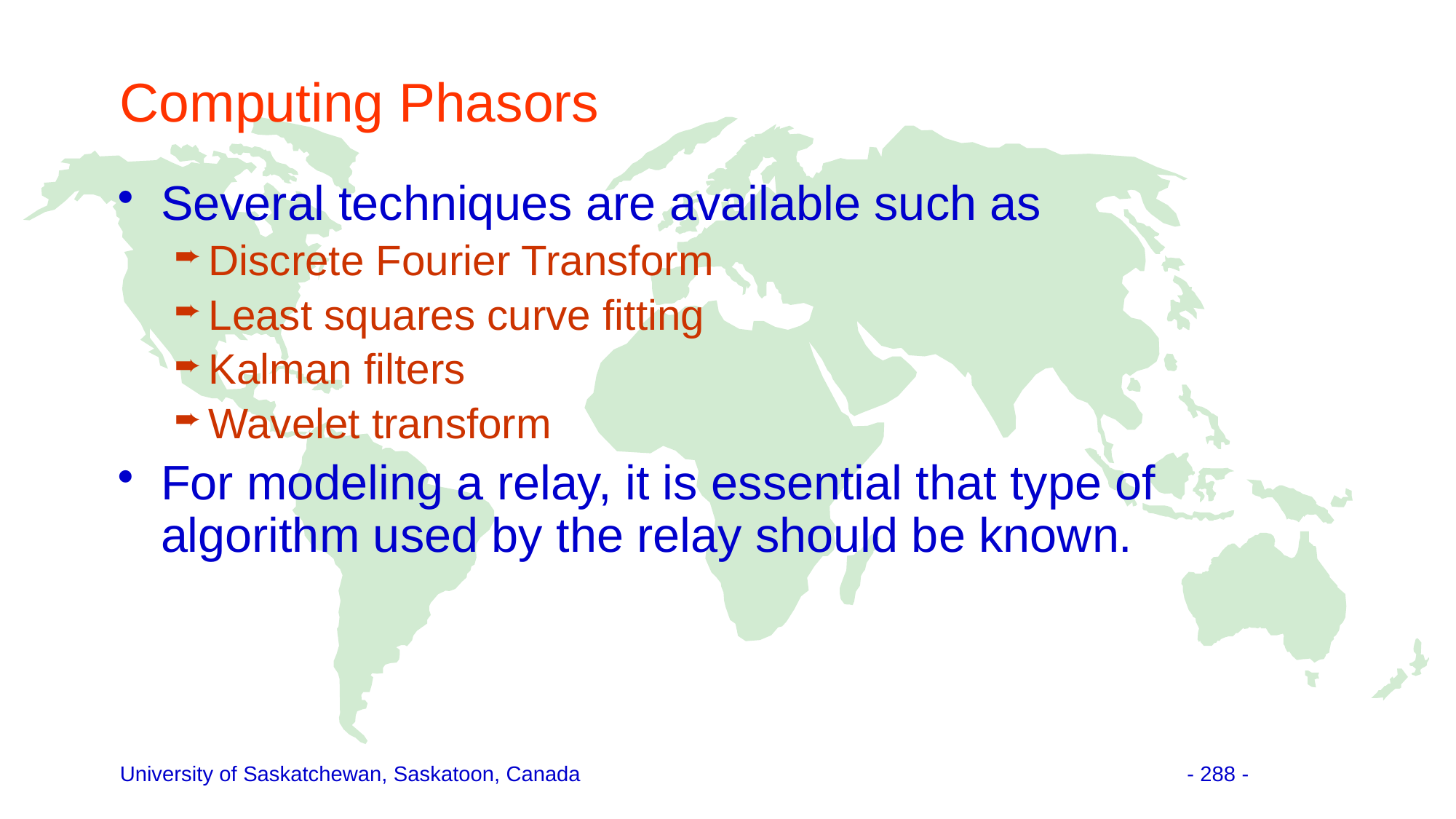

# Computing Phasors
Several techniques are available such as
Discrete Fourier Transform
Least squares curve fitting
Kalman filters
Wavelet transform
For modeling a relay, it is essential that type of algorithm used by the relay should be known.